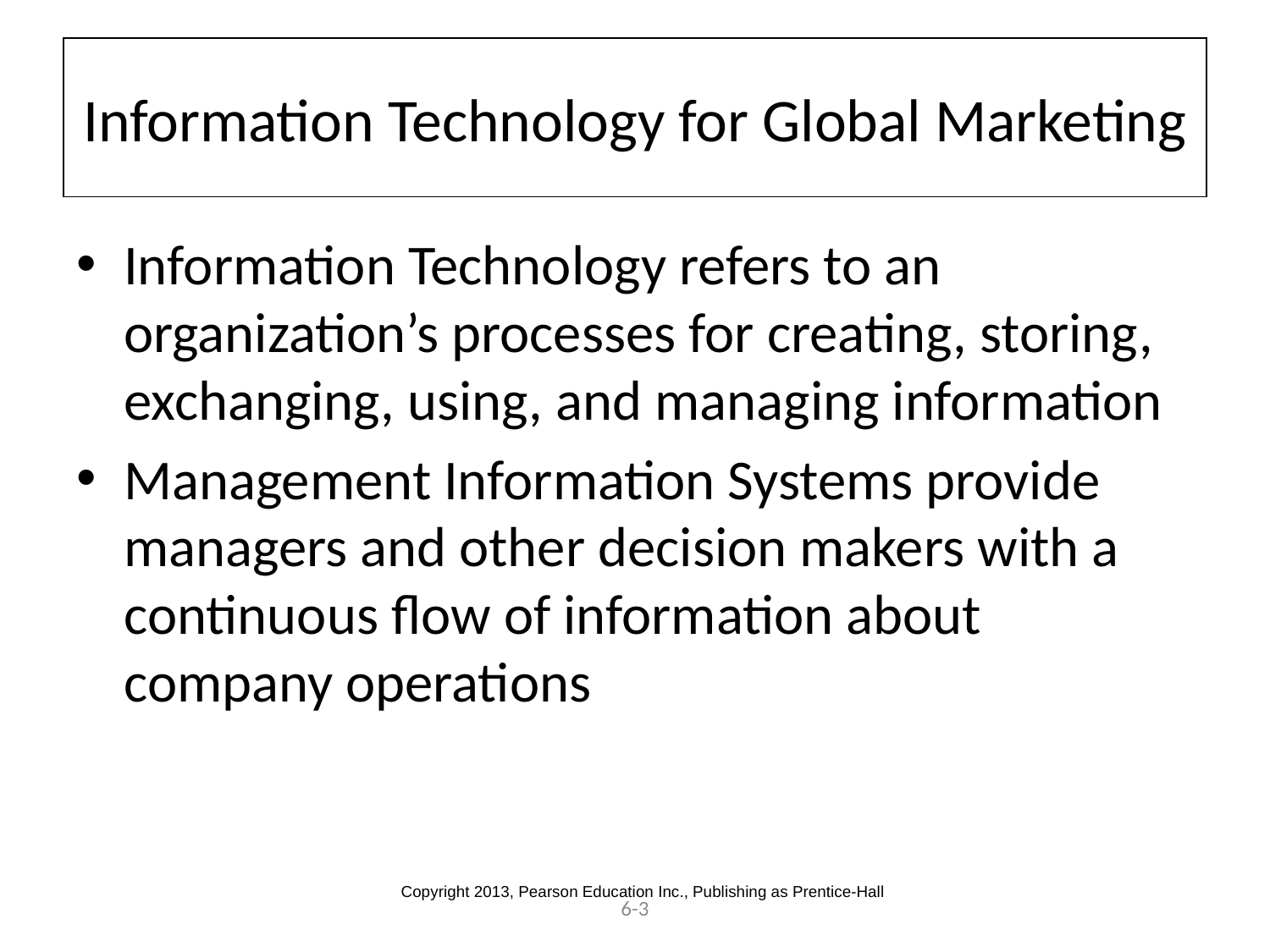

# Information Technology for Global Marketing
Information Technology refers to an organization’s processes for creating, storing, exchanging, using, and managing information
Management Information Systems provide managers and other decision makers with a continuous flow of information about company operations
Copyright 2013, Pearson Education Inc., Publishing as Prentice-Hall

6-3